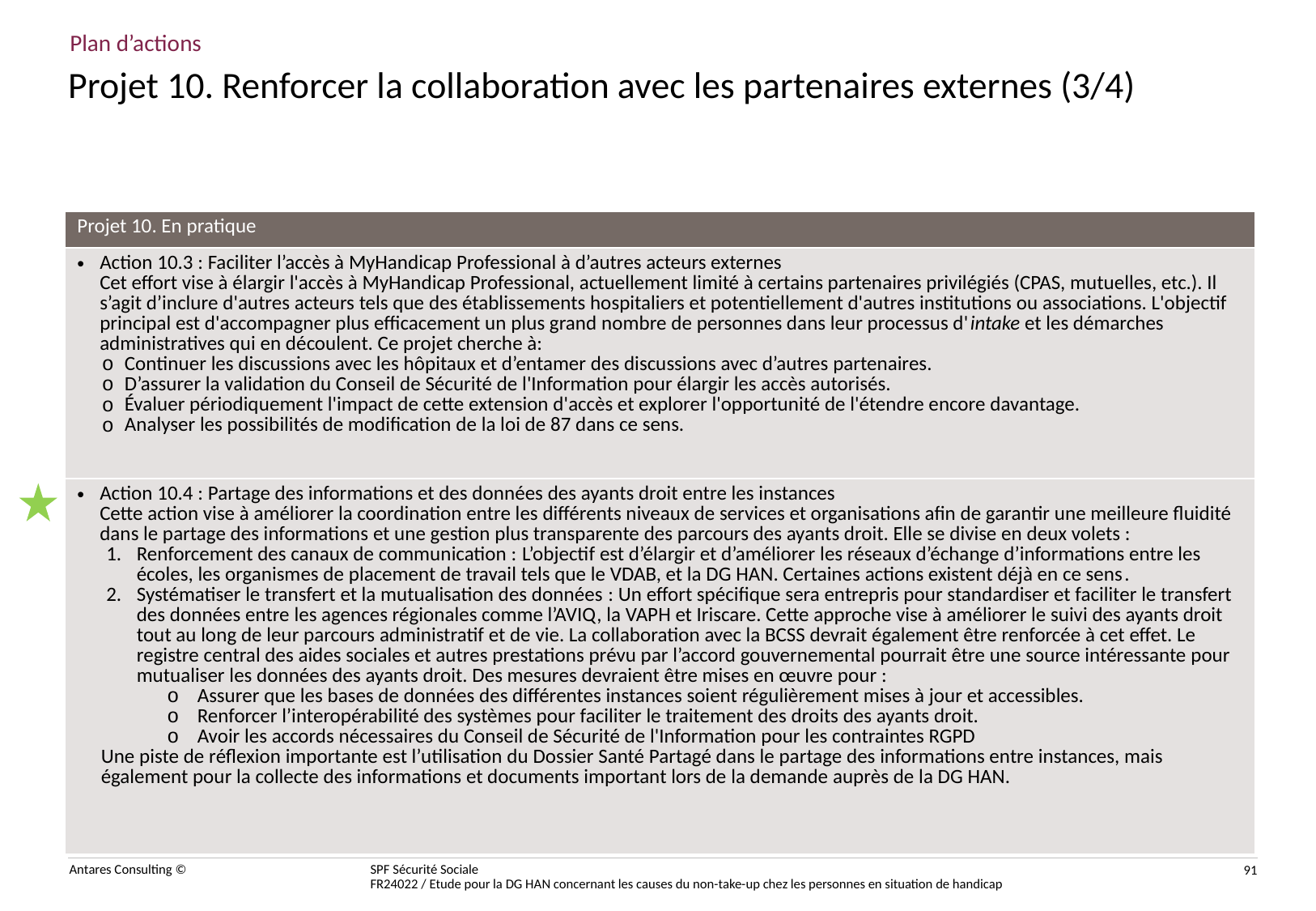

Plan d’actions
# Projet 10. Renforcer la collaboration avec les partenaires externes (3/4)
| Projet 10. En pratique |
| --- |
| Action 10.3 : Faciliter l’accès à MyHandicap Professional à d’autres acteurs externes Cet effort vise à élargir l'accès à MyHandicap Professional, actuellement limité à certains partenaires privilégiés (CPAS, mutuelles, etc.). Il s’agit d’inclure d'autres acteurs tels que des établissements hospitaliers et potentiellement d'autres institutions ou associations. L'objectif principal est d'accompagner plus efficacement un plus grand nombre de personnes dans leur processus d'intake et les démarches administratives qui en découlent. Ce projet cherche à: Continuer les discussions avec les hôpitaux et d’entamer des discussions avec d’autres partenaires. D’assurer la validation du Conseil de Sécurité de l'Information pour élargir les accès autorisés. Évaluer périodiquement l'impact de cette extension d'accès et explorer l'opportunité de l'étendre encore davantage. Analyser les possibilités de modification de la loi de 87 dans ce sens. |
| Action 10.4 : Partage des informations et des données des ayants droit entre les instances Cette action vise à améliorer la coordination entre les différents niveaux de services et organisations afin de garantir une meilleure fluidité dans le partage des informations et une gestion plus transparente des parcours des ayants droit. Elle se divise en deux volets : Renforcement des canaux de communication : L’objectif est d’élargir et d’améliorer les réseaux d’échange d’informations entre les écoles, les organismes de placement de travail tels que le VDAB, et la DG HAN. Certaines actions existent déjà en ce sens. Systématiser le transfert et la mutualisation des données : Un effort spécifique sera entrepris pour standardiser et faciliter le transfert des données entre les agences régionales comme l’AVIQ, la VAPH et Iriscare. Cette approche vise à améliorer le suivi des ayants droit tout au long de leur parcours administratif et de vie. La collaboration avec la BCSS devrait également être renforcée à cet effet. Le registre central des aides sociales et autres prestations prévu par l’accord gouvernemental pourrait être une source intéressante pour mutualiser les données des ayants droit. Des mesures devraient être mises en œuvre pour : Assurer que les bases de données des différentes instances soient régulièrement mises à jour et accessibles. Renforcer l’interopérabilité des systèmes pour faciliter le traitement des droits des ayants droit. Avoir les accords nécessaires du Conseil de Sécurité de l'Information pour les contraintes RGPD Une piste de réflexion importante est l’utilisation du Dossier Santé Partagé dans le partage des informations entre instances, mais également pour la collecte des informations et documents important lors de la demande auprès de la DG HAN. |